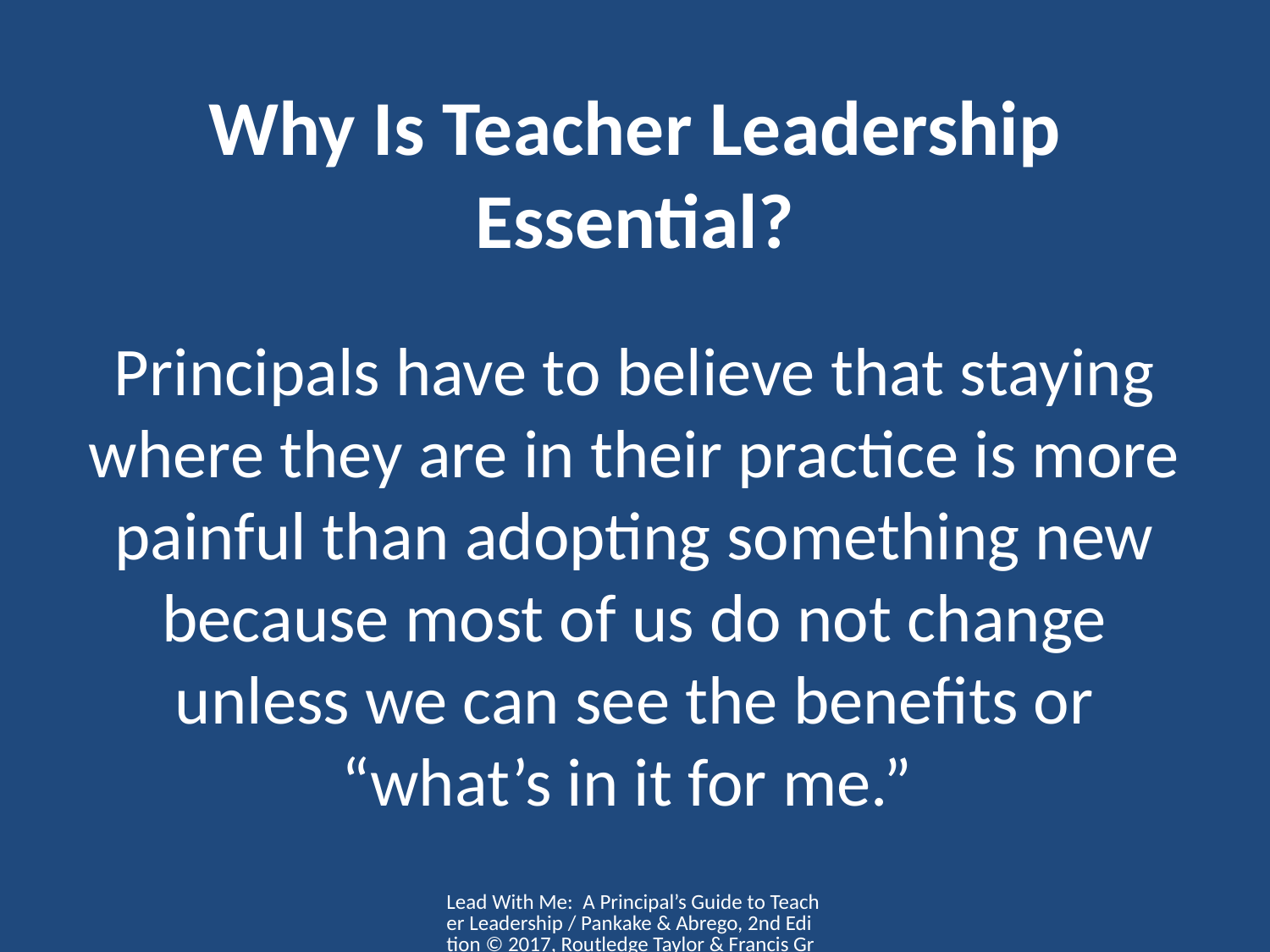

Why Is Teacher Leadership Essential?
# Principals have to believe that staying where they are in their practice is more painful than adopting something new because most of us do not change unless we can see the benefits or “what’s in it for me.”
Lead With Me:  A Principal’s Guide to Teacher Leadership / Pankake & Abrego, 2nd Edition © 2017, Routledge Taylor & Francis Group